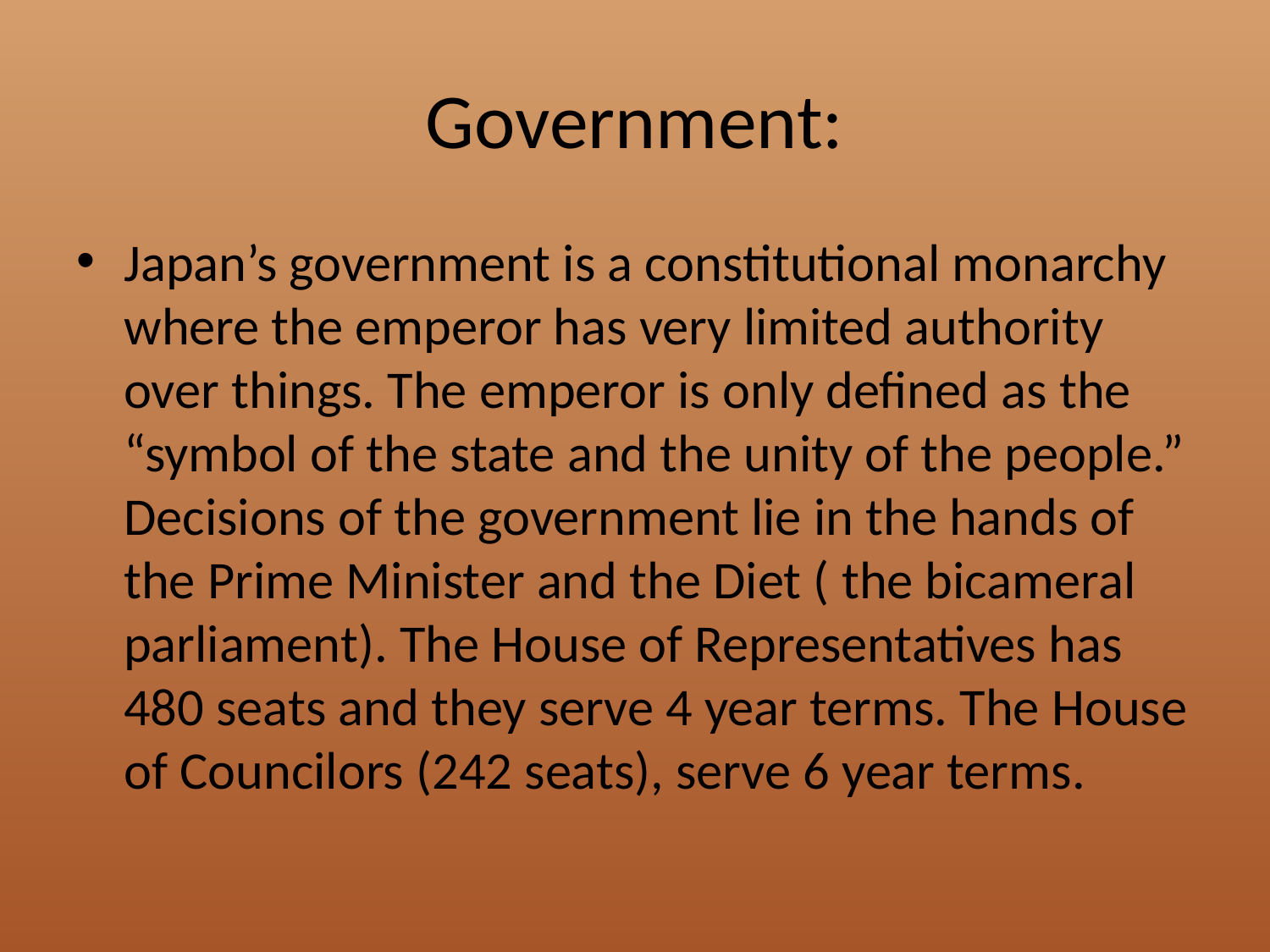

# Government:
Japan’s government is a constitutional monarchy where the emperor has very limited authority over things. The emperor is only defined as the “symbol of the state and the unity of the people.” Decisions of the government lie in the hands of the Prime Minister and the Diet ( the bicameral parliament). The House of Representatives has 480 seats and they serve 4 year terms. The House of Councilors (242 seats), serve 6 year terms.